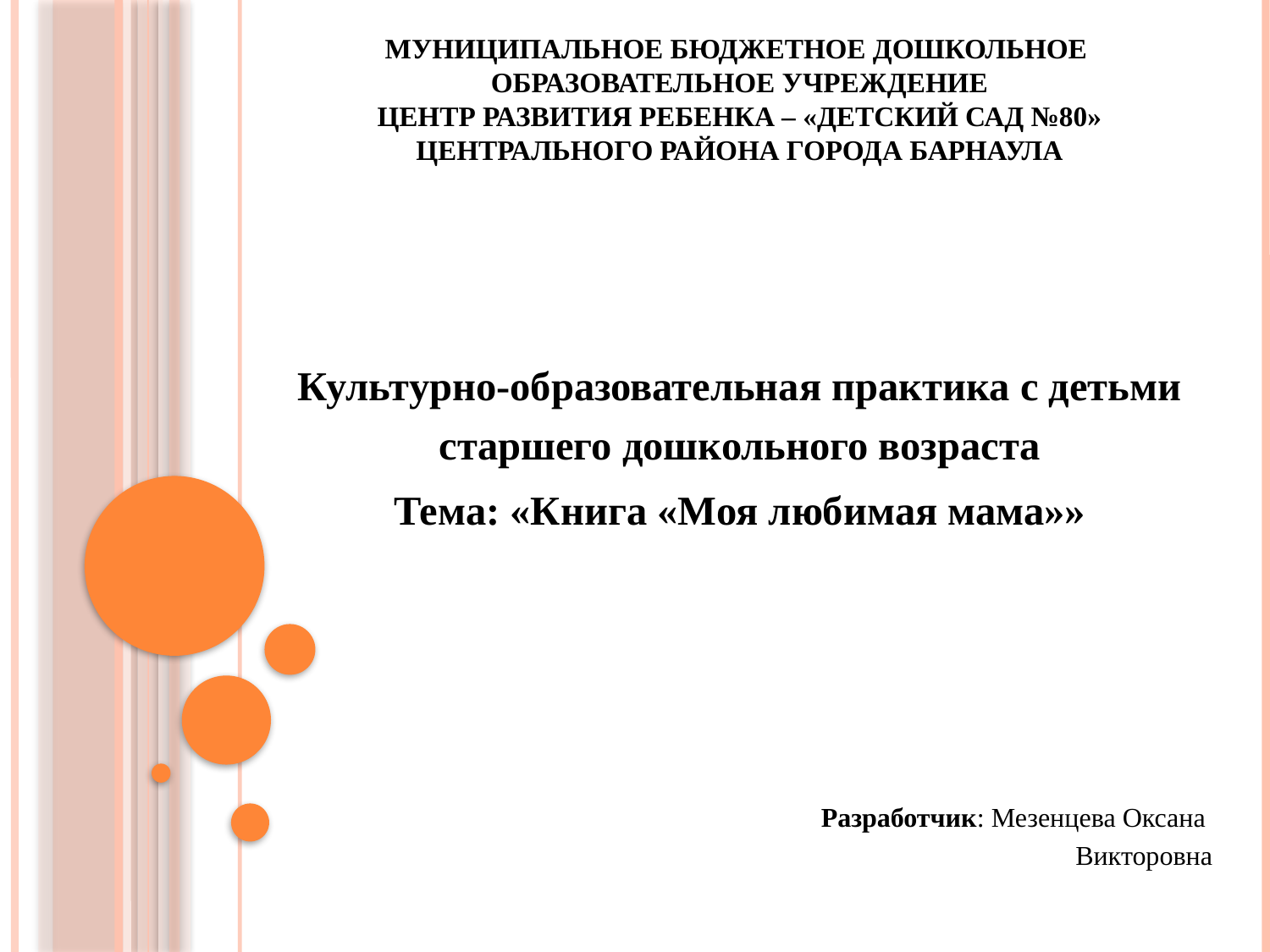

# МУНИЦИПАЛЬНОЕ БЮДЖЕТНОЕ ДОШКОЛЬНОЕ ОБРАЗОВАТЕЛЬНОЕ УЧРЕЖДЕНИЕ ЦЕНТР РАЗВИТИЯ РЕБЕНКА – «ДЕТСКИЙ САД №80» ЦЕНТРАЛЬНОГО РАЙОНА ГОРОДА БАРНАУЛА

Культурно-образовательная практика с детьми старшего дошкольного возраста
Тема: «Книга «Моя любимая мама»»

Разработчик: Мезенцева Оксана
Викторовна